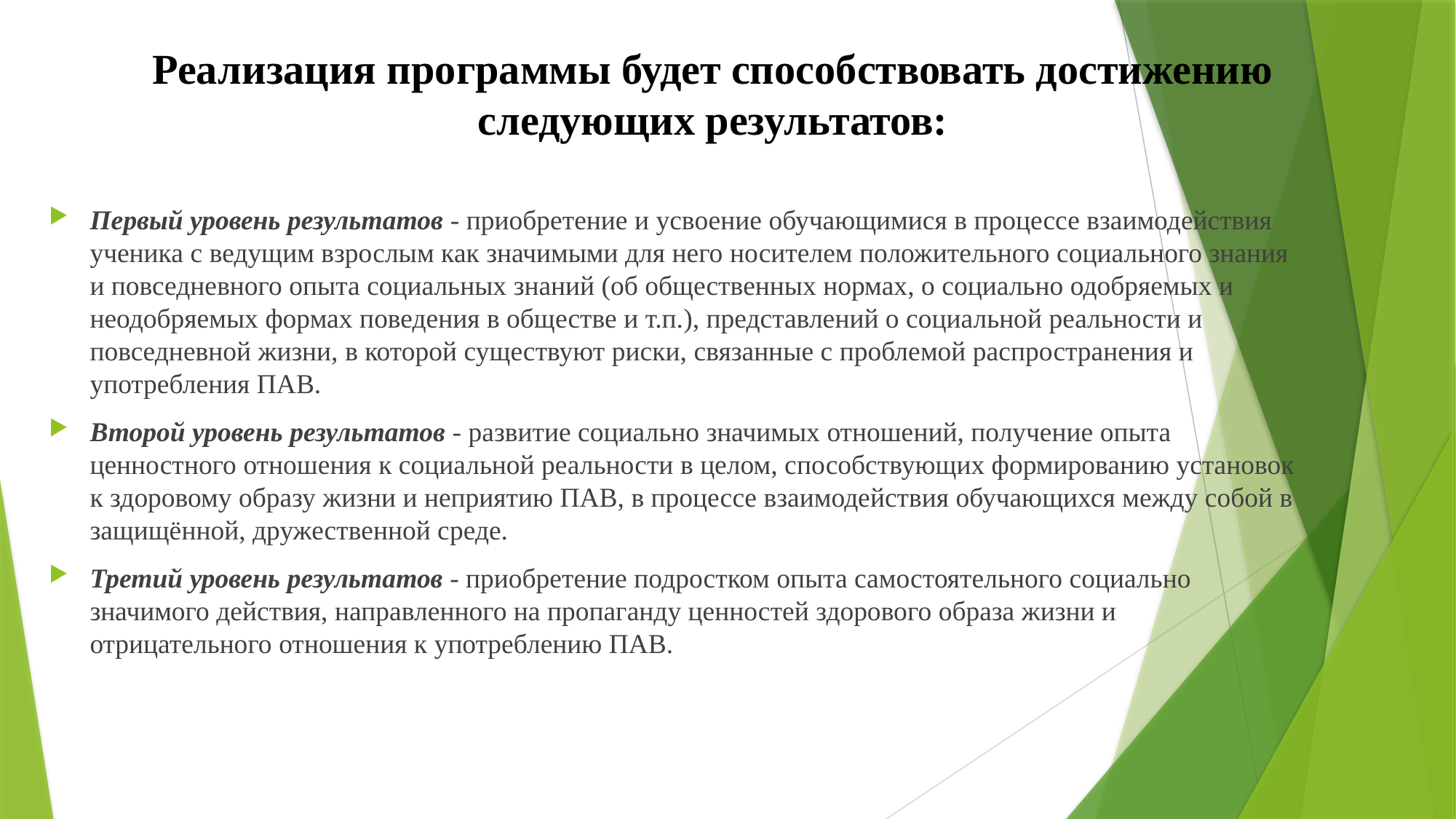

# Реализация программы будет способствовать достижению следующих результатов:
Первый уровень результатов - приобретение и усвоение обучающимися в процессе взаимодействия ученика с ведущим взрослым как значимыми для него носителем положительного социального знания и повседневного опыта социальных знаний (об общественных нормах, о социально одобряемых и неодобряемых формах поведения в обществе и т.п.), представлений о социальной реальности и повседневной жизни, в которой существуют риски, связанные с проблемой распространения и употребления ПАВ.
Второй уровень результатов - развитие социально значимых отношений, получение опыта ценностного отношения к социальной реальности в целом, способствующих формированию установок к здоровому образу жизни и неприятию ПАВ, в процессе взаимодействия обучающихся между собой в защищённой, дружественной среде.
Третий уровень результатов - приобретение подростком опыта самостоятельного социально значимого действия, направленного на пропаганду ценностей здорового образа жизни и отрицательного отношения к употреблению ПАВ.